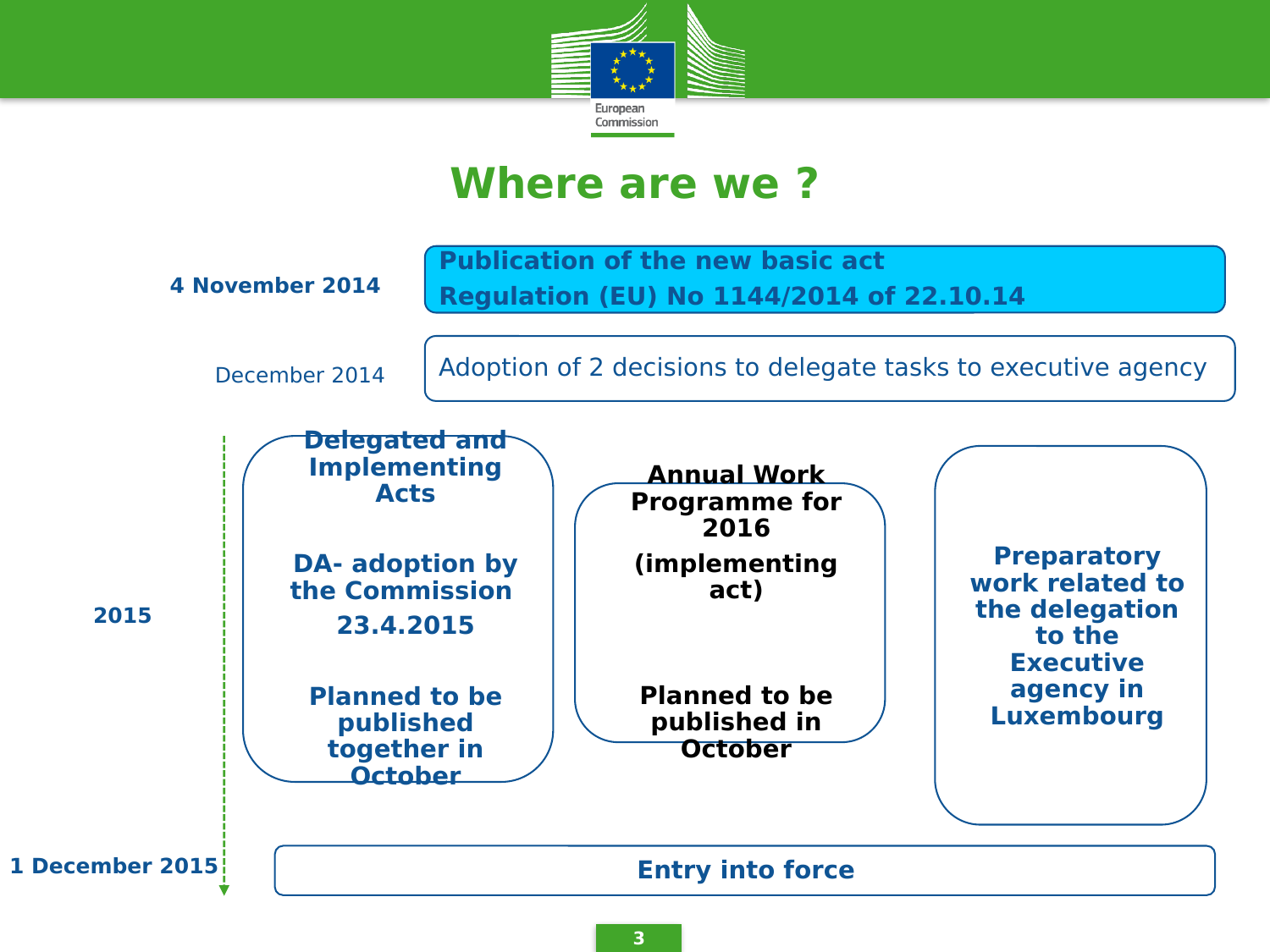

# Where are we ?
Publication of the new basic act
Regulation (EU) No 1144/2014 of 22.10.14
4 November 2014

Adoption of 2 decisions to delegate tasks to executive agency
December 2014

Delegated and Implementing Acts

DA- adoption by the Commission
23.4.2015

Planned to be published together in October
Annual Work Programme for 2016
(implementing act)

Planned to be published in October

Preparatory work related to the delegation to the Executive agency in Luxembourg

2015
Entry into force
1 December 2015
3